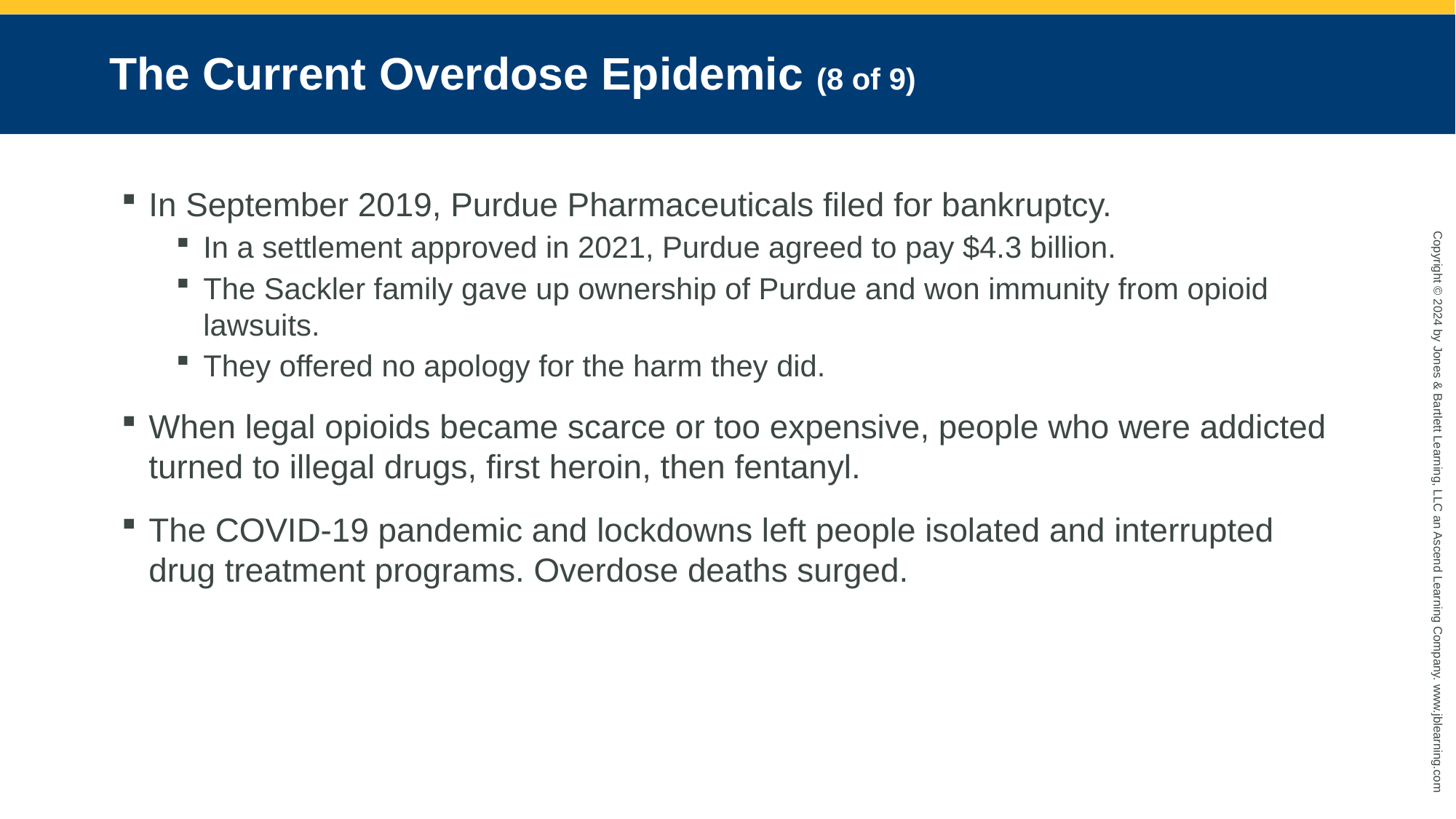

# The Current Overdose Epidemic (8 of 9)
In September 2019, Purdue Pharmaceuticals filed for bankruptcy.
In a settlement approved in 2021, Purdue agreed to pay $4.3 billion.
The Sackler family gave up ownership of Purdue and won immunity from opioid lawsuits.
They offered no apology for the harm they did.
When legal opioids became scarce or too expensive, people who were addicted turned to illegal drugs, first heroin, then fentanyl.
The COVID-19 pandemic and lockdowns left people isolated and interrupted drug treatment programs. Overdose deaths surged.